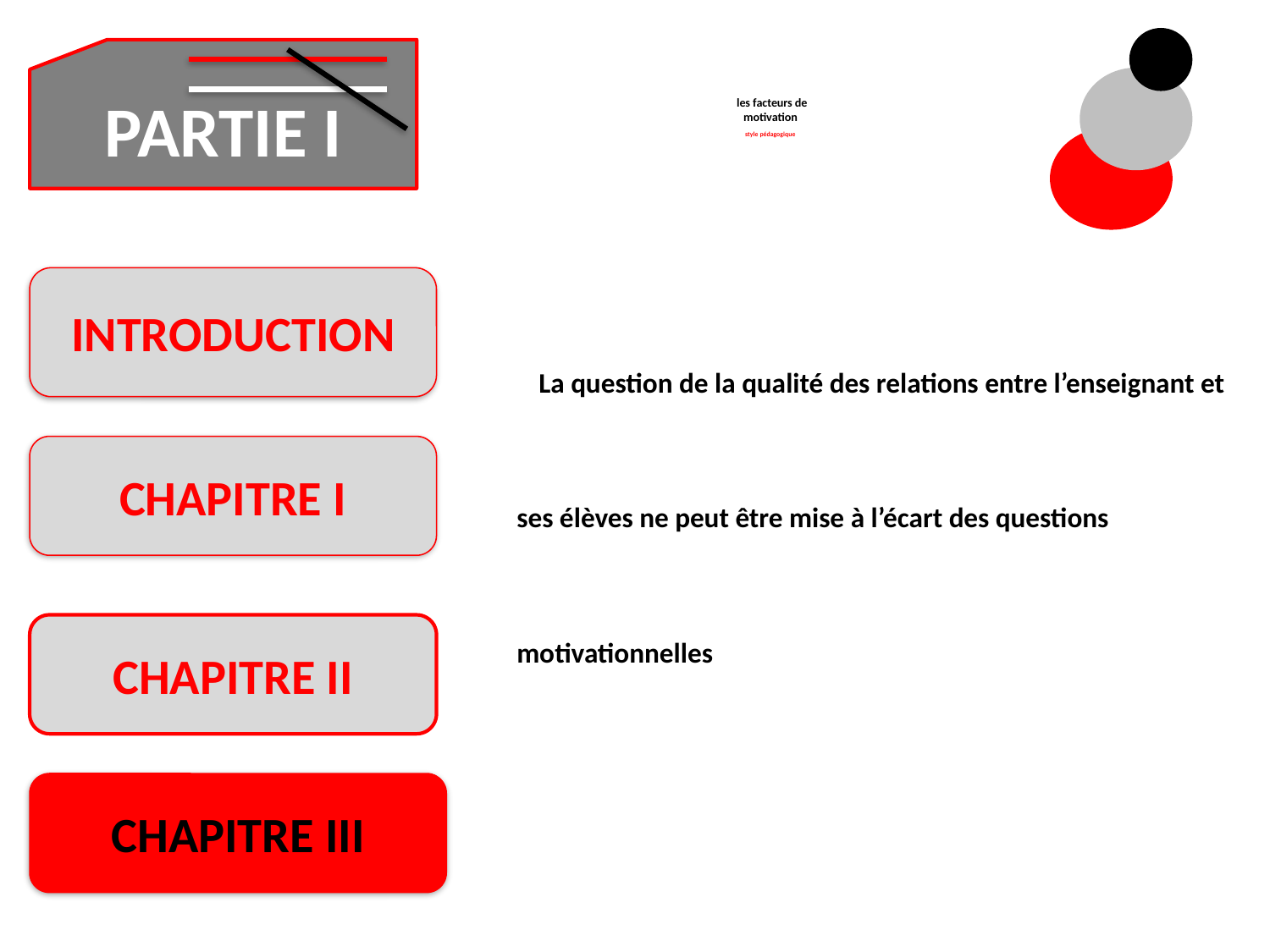

# les facteurs de motivation style pédagogique
PARTIE I

           La question de la qualité des relations entre l’enseignant et ses élèves ne peut être mise à l’écart des questions motivationnelles

INTRODUCTION
CHAPITRE I
CHAPITRE II
CHAPITRE III